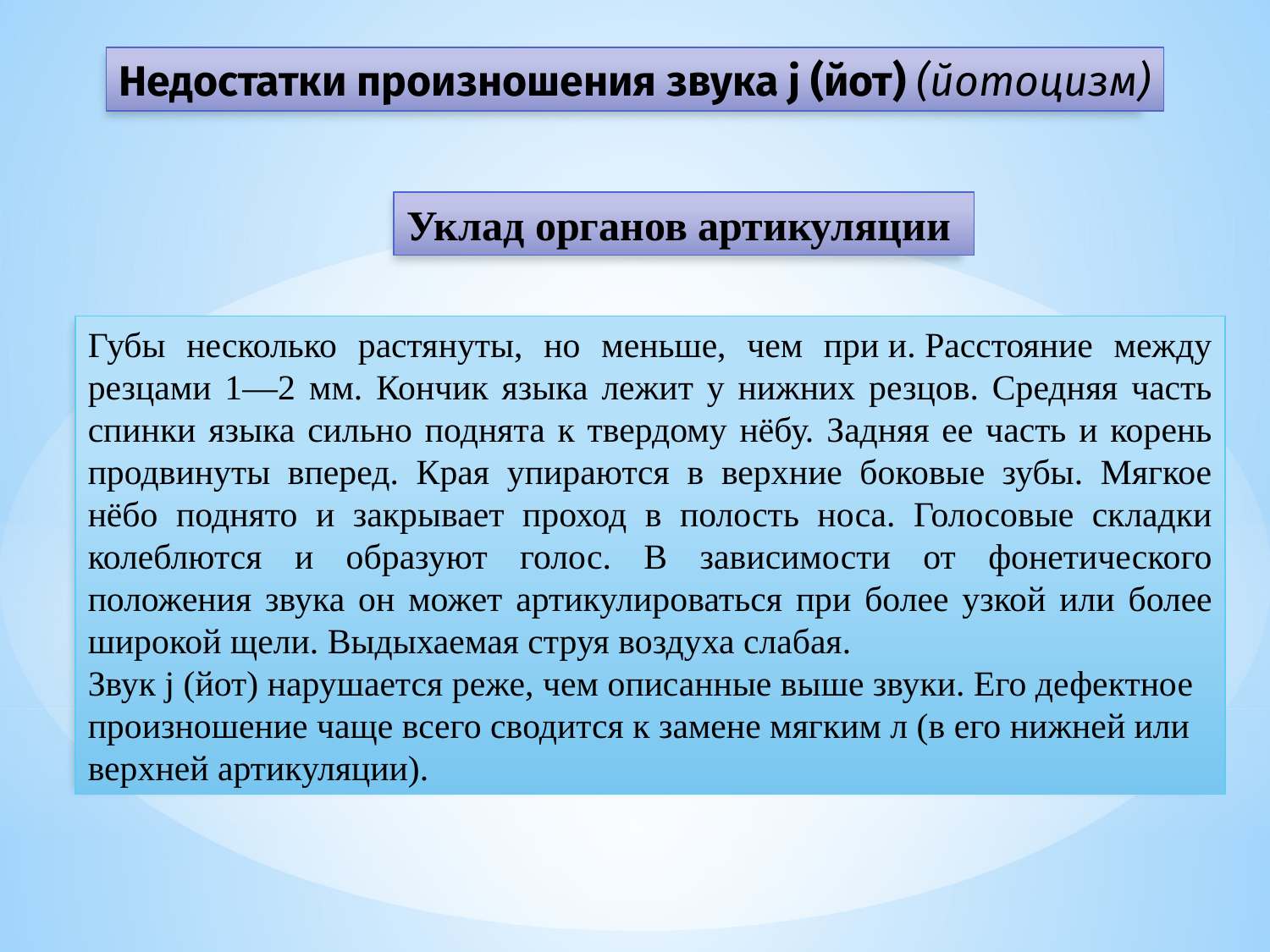

Недостатки произношения звука j (йот) (йотоцизм)
Уклад органов артикуляции
Губы несколько растянуты, но меньше, чем при и. Расстояние между резцами 1—2 мм. Кончик языка лежит у нижних резцов. Средняя часть спинки языка сильно поднята к твердому нёбу. Задняя ее часть и корень продвинуты вперед. Края упираются в верхние боковые зубы. Мягкое нёбо поднято и закрывает проход в полость носа. Голосовые складки колеблются и образуют голос. В зависимости от фонетического положения звука он может артикулироваться при более узкой или более широкой щели. Выдыхаемая струя воздуха слабая.
Звук j (йот) нарушается реже, чем описанные выше звуки. Его дефектное произношение чаще всего сводится к замене мягким л (в его нижней или верхней артикуляции).